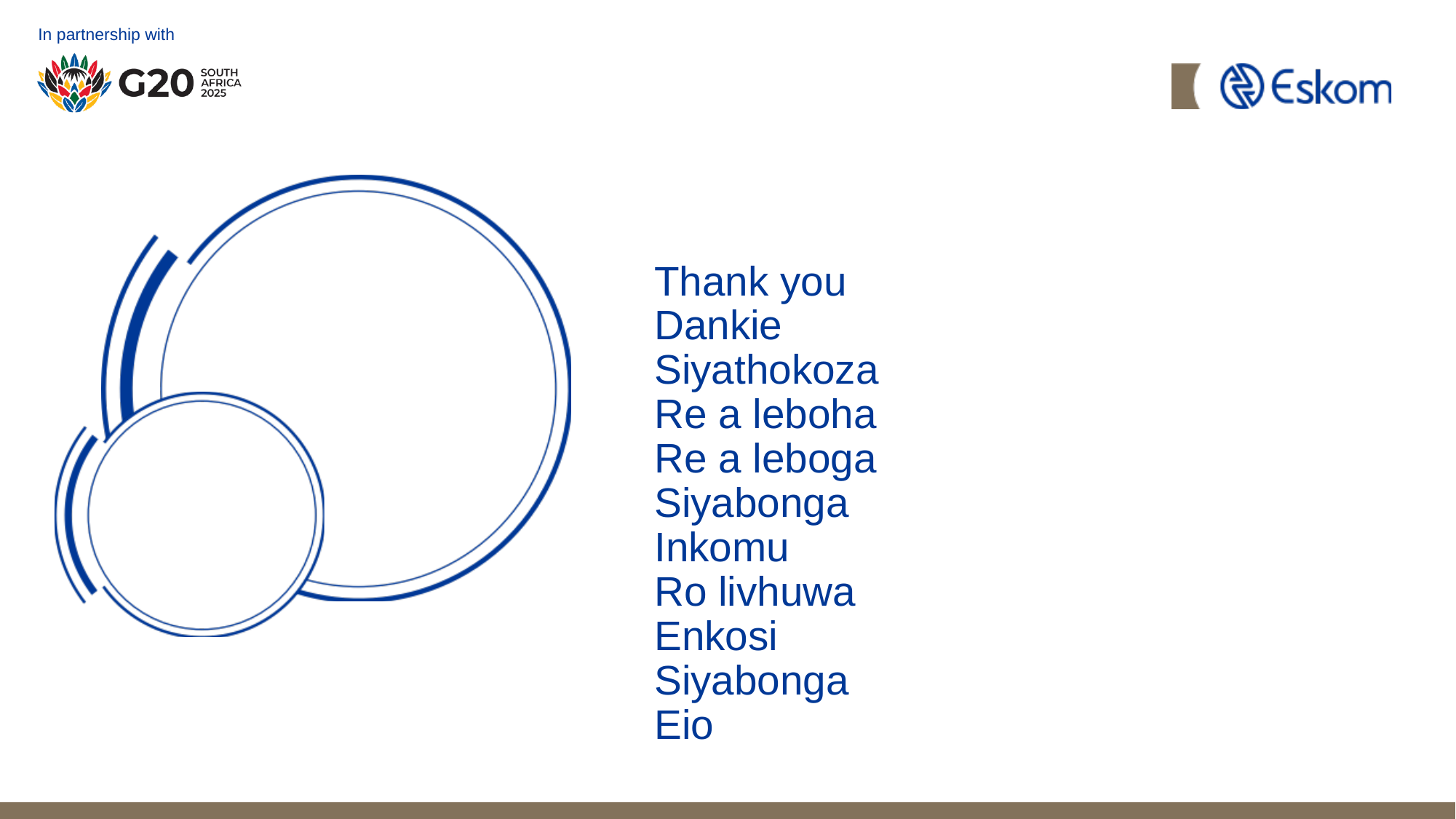

# Thank you Dankie Siyathokoza Re a leboha Re a leboga Siyabonga Inkomu Ro livhuwa Enkosi Siyabonga Eio